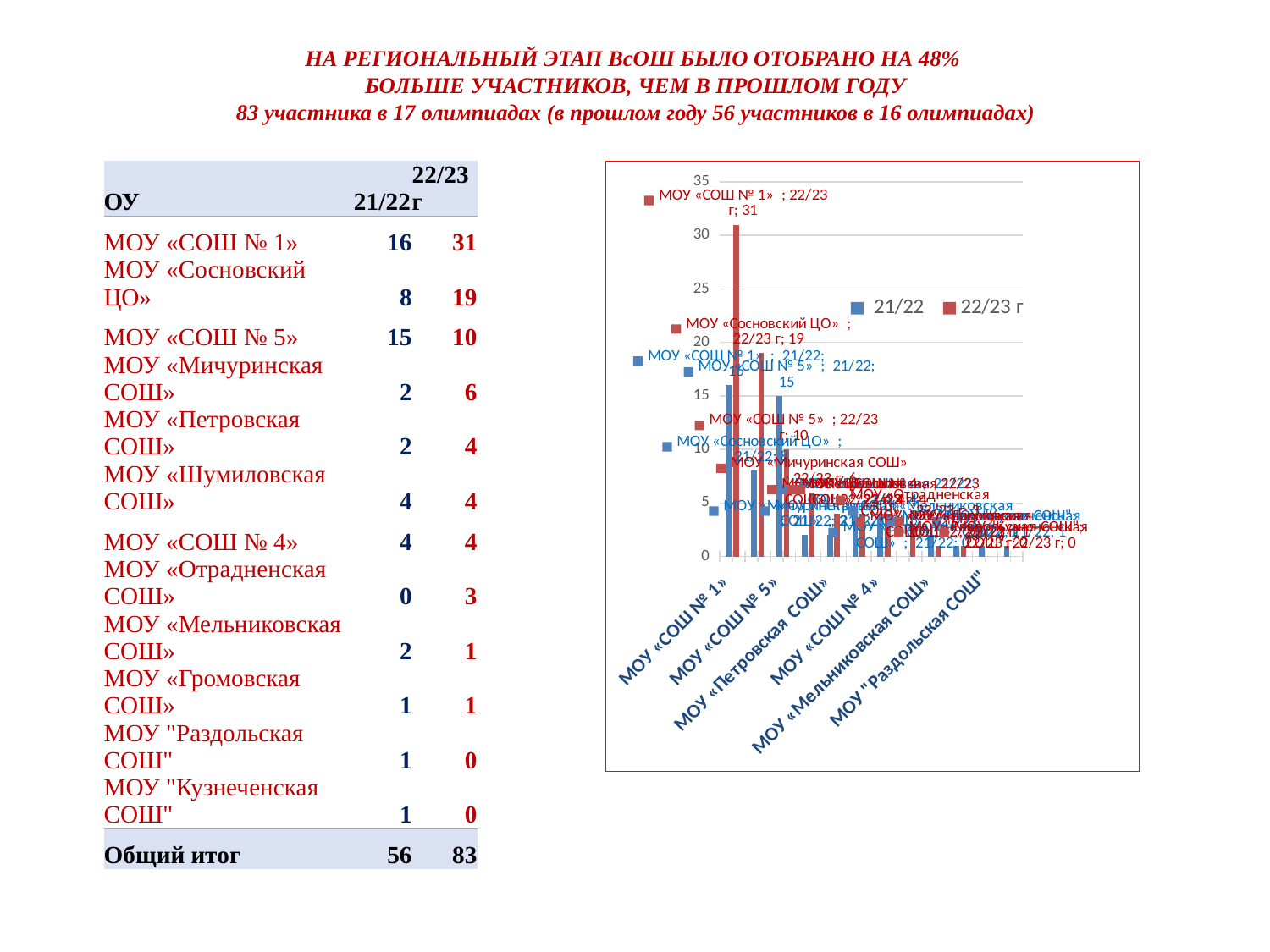

# НА РЕГИОНАЛЬНЫЙ ЭТАП ВсОШ БЫЛО ОТОБРАНО НА 48% БОЛЬШЕ УЧАСТНИКОВ, ЧЕМ В ПРОШЛОМ ГОДУ 83 участника в 17 олимпиадах (в прошлом году 56 участников в 16 олимпиадах)
| ОУ | 21/22 | 22/23 г |
| --- | --- | --- |
| МОУ «СОШ № 1» | 16 | 31 |
| МОУ «Сосновский ЦО» | 8 | 19 |
| МОУ «СОШ № 5» | 15 | 10 |
| МОУ «Мичуринская СОШ» | 2 | 6 |
| МОУ «Петровская СОШ» | 2 | 4 |
| МОУ «Шумиловская СОШ» | 4 | 4 |
| МОУ «СОШ № 4» | 4 | 4 |
| МОУ «Отрадненская СОШ» | 0 | 3 |
| МОУ «Мельниковская СОШ» | 2 | 1 |
| МОУ «Громовская СОШ» | 1 | 1 |
| МОУ "Раздольская СОШ" | 1 | 0 |
| МОУ "Кузнеченская СОШ" | 1 | 0 |
| Общий итог | 56 | 83 |

### Chart

| Category |  |  |
|---|---|---|
| МОУ «СОШ № 1»   | 16.0 | 31.0 |
| МОУ «Сосновский ЦО»   | 8.0 | 19.0 |
| МОУ «СОШ № 5»   | 15.0 | 10.0 |
| МОУ «Мичуринская СОШ»   | 2.0 | 6.0 |
| МОУ «Петровская  СОШ»   | 2.0 | 4.0 |
| МОУ «Шумиловская СОШ»  | 4.0 | 4.0 |
| МОУ «СОШ № 4»   | 4.0 | 4.0 |
| МОУ «Отрадненская СОШ»   | 0.0 | 3.0 |
| МОУ «Мельниковская СОШ»   | 2.0 | 1.0 |
| МОУ «Громовская СОШ»   | 1.0 | 1.0 |
| МОУ "Раздольская СОШ" | 1.0 | 0.0 |
| МОУ "Кузнеченская СОШ" | 1.0 | 0.0 |